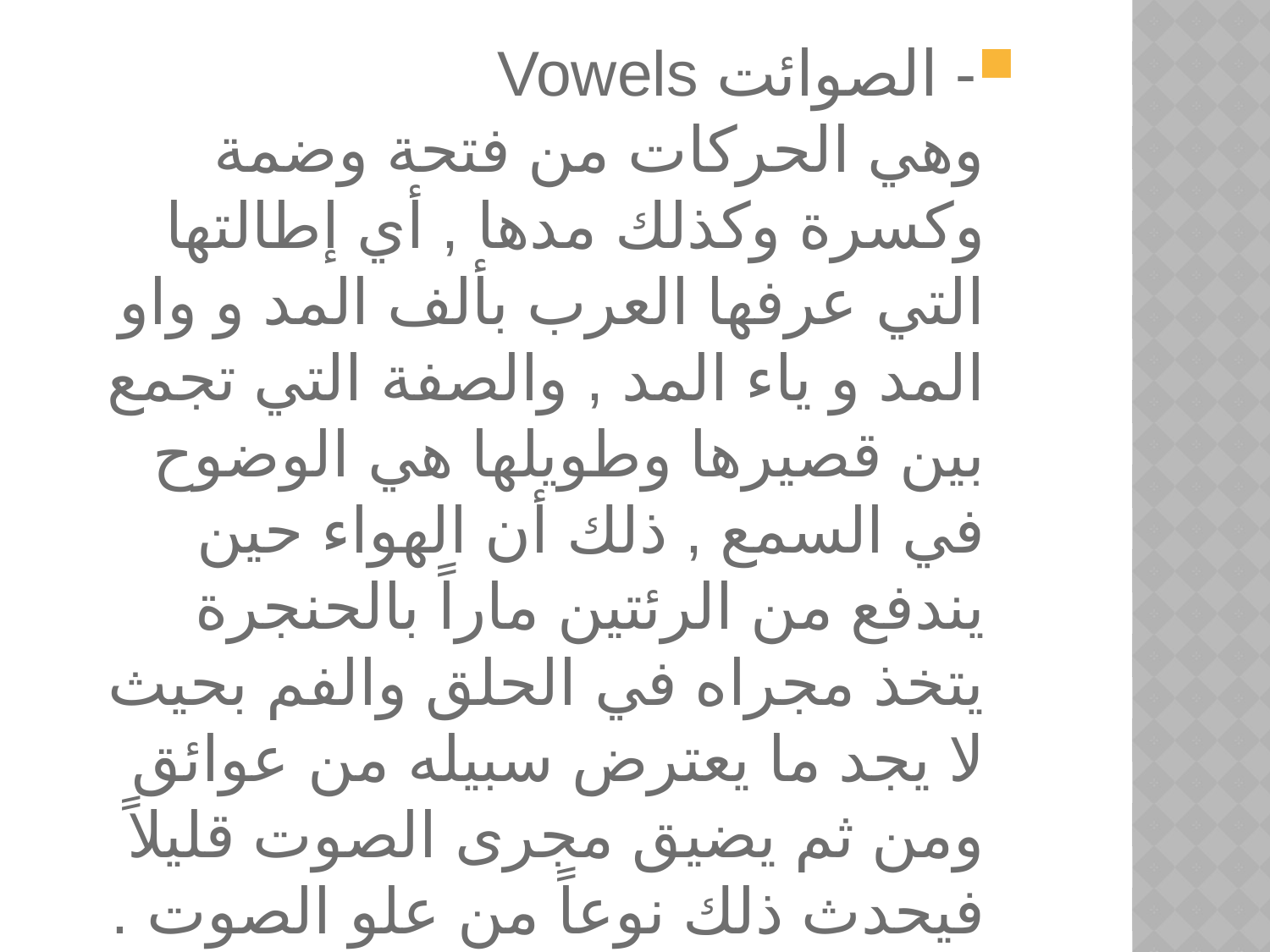

- الصوائت Vowels
وهي الحركات من فتحة وضمة وكسرة وكذلك مدها , أي إطالتها التي عرفها العرب بألف المد و واو المد و ياء المد , والصفة التي تجمع بين قصيرها وطويلها هي الوضوح في السمع , ذلك أن الهواء حين يندفع من الرئتين ماراً بالحنجرة يتخذ مجراه في الحلق والفم بحيث لا يجد ما يعترض سبيله من عوائق ومن ثم يضيق مجرى الصوت قليلاً فيحدث ذلك نوعاً من علو الصوت .